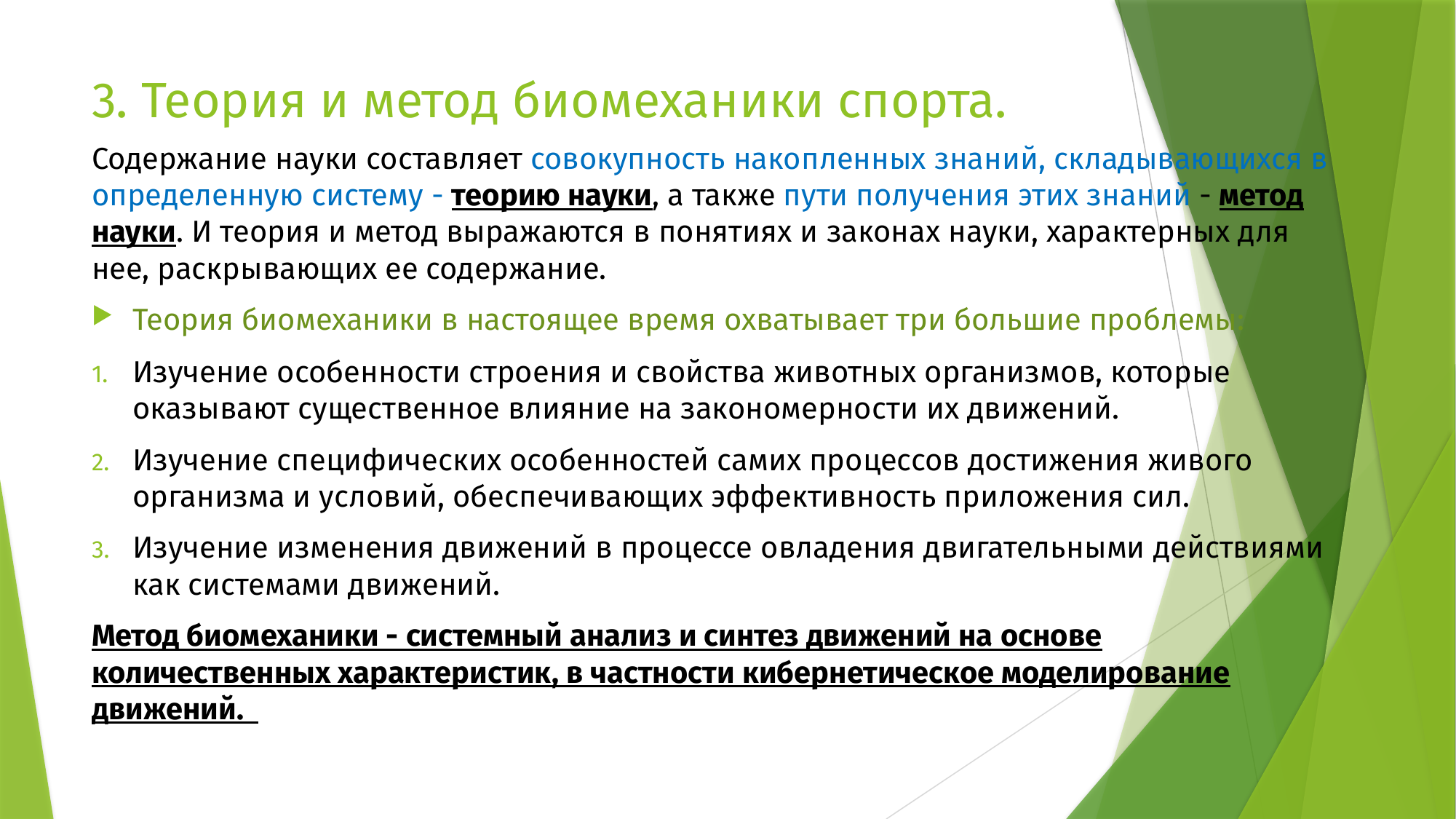

# 3. Теория и метод биомеханики спорта.
Содержание науки составляет совокупность накопленных знаний, складывающихся в определенную систему - теорию науки, а также пути получения этих знаний - метод науки. И теория и метод выражаются в понятиях и законах науки, характерных для нее, раскрывающих ее содержание.
Теория биомеханики в настоящее время охватывает три большие проблемы:
Изучение особенности строения и свойства животных организмов, которые оказывают существенное влияние на закономерности их движений.
Изучение специфических особенностей самих процессов достижения живого организма и условий, обеспечивающих эффективность приложения сил.
Изучение изменения движений в процессе овладения двигательными действиями как системами движений.
Метод биомеханики - системный анализ и синтез движений на основе количественных характеристик, в частности кибернетическое моделирование движений.